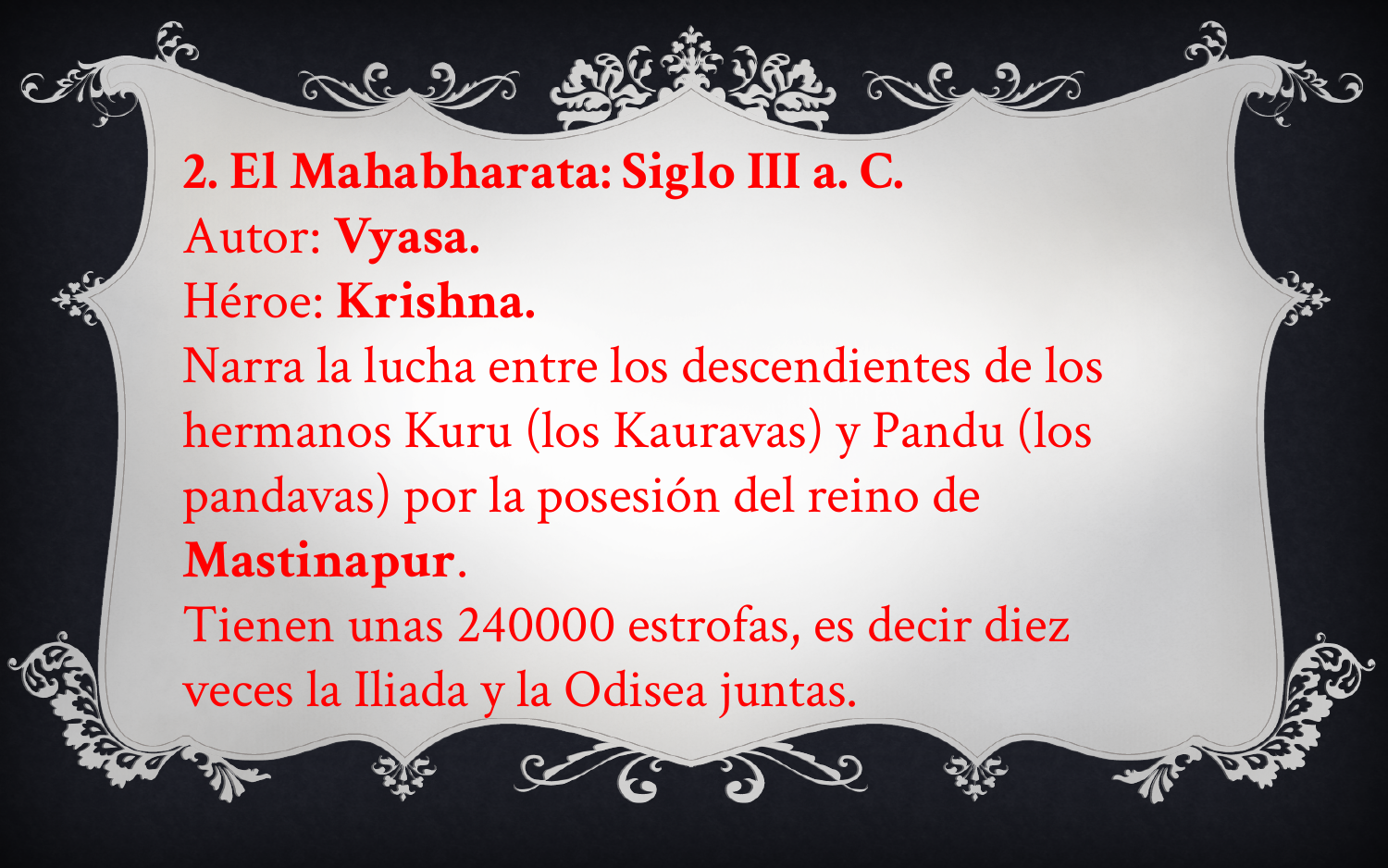

2. El Mahabharata: Siglo III a. C.
Autor: Vyasa.
Héroe: Krishna.
Narra la lucha entre los descendientes de los hermanos Kuru (los Kauravas) y Pandu (los pandavas) por la posesión del reino de Mastinapur.
Tienen unas 240000 estrofas, es decir diez veces la Iliada y la Odisea juntas.